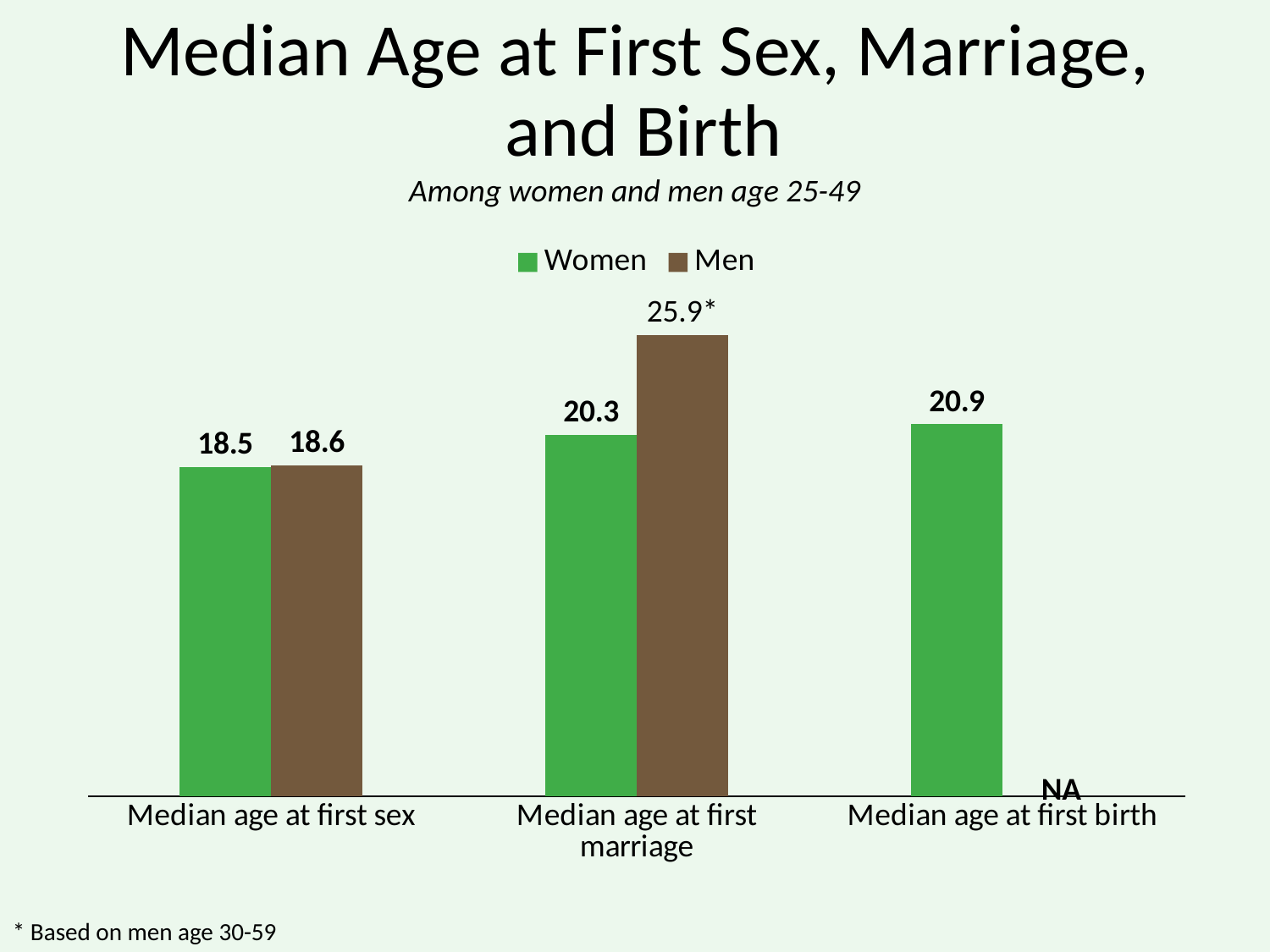

# Median Age at First Sex, Marriage, and Birth
Among women and men age 25-49

### Chart

| Category | Women | Men |
|---|---|---|
| Median age at first sex | 18.5 | 18.6 |
| Median age at first marriage | 20.3 | 25.9 |
| Median age at first birth | 20.9 | None |
NA
* Based on men age 30-59